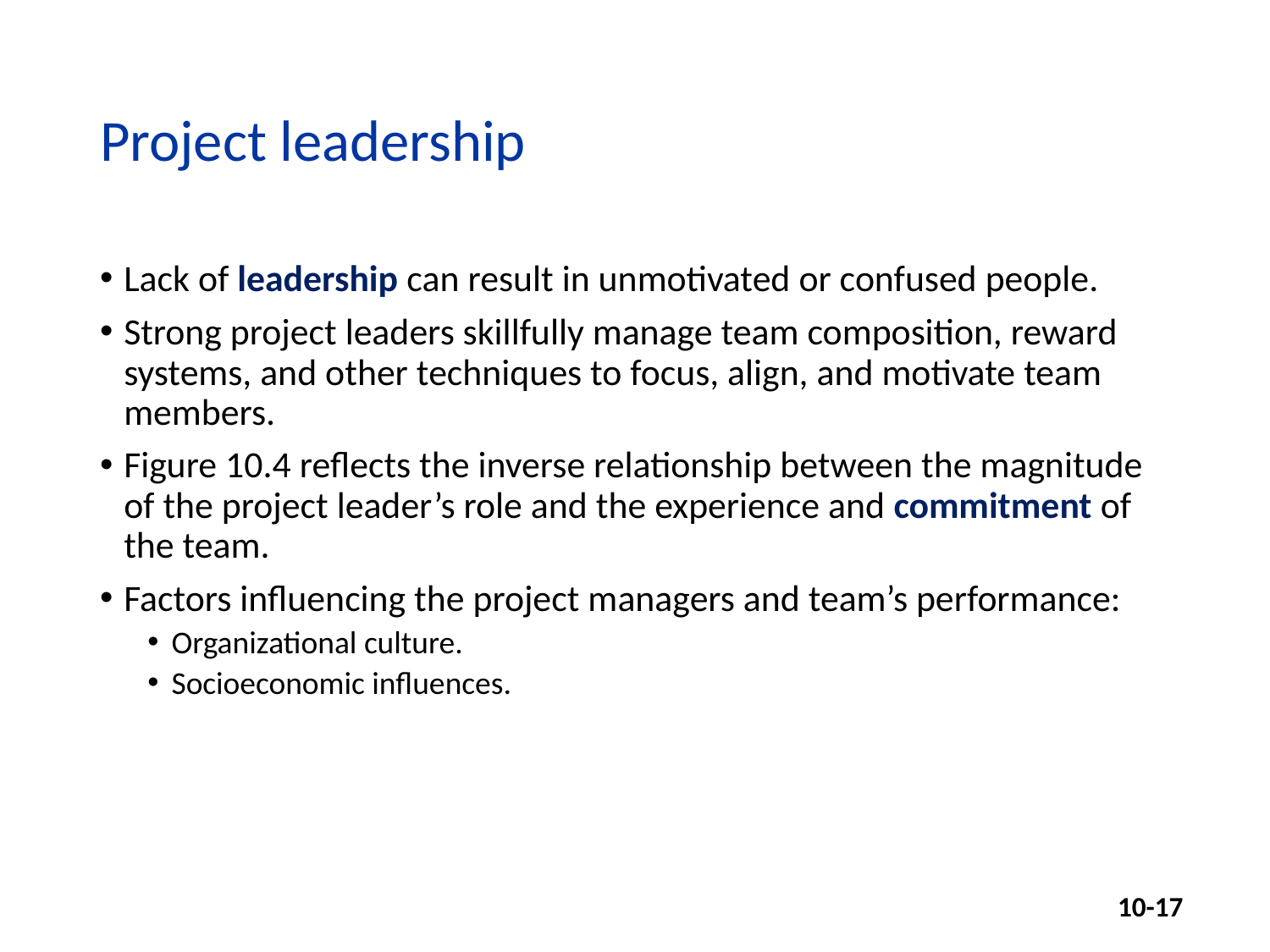

# Project leadership
Lack of leadership can result in unmotivated or confused people.
Strong project leaders skillfully manage team composition, reward systems, and other techniques to focus, align, and motivate team members.
Figure 10.4 reflects the inverse relationship between the magnitude of the project leader’s role and the experience and commitment of the team.
Factors influencing the project managers and team’s performance:
Organizational culture.
Socioeconomic influences.